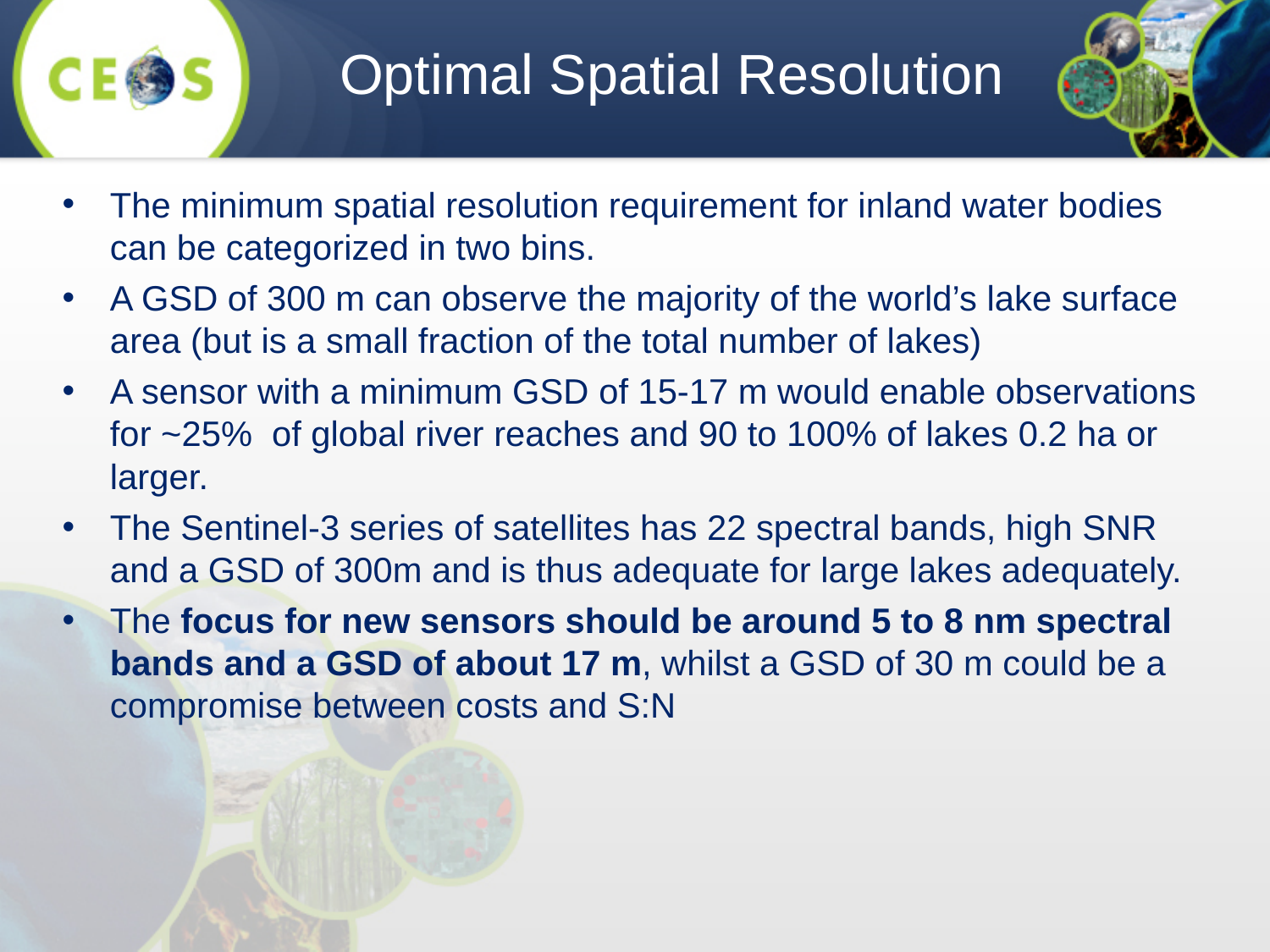

# Optimal Spatial Resolution
The minimum spatial resolution requirement for inland water bodies can be categorized in two bins.
A GSD of 300 m can observe the majority of the world’s lake surface area (but is a small fraction of the total number of lakes)
A sensor with a minimum GSD of 15-17 m would enable observations for ~25%  of global river reaches and 90 to 100% of lakes 0.2 ha or larger.
The Sentinel-3 series of satellites has 22 spectral bands, high SNR and a GSD of 300m and is thus adequate for large lakes adequately.
The focus for new sensors should be around 5 to 8 nm spectral bands and a GSD of about 17 m, whilst a GSD of 30 m could be a compromise between costs and S:N